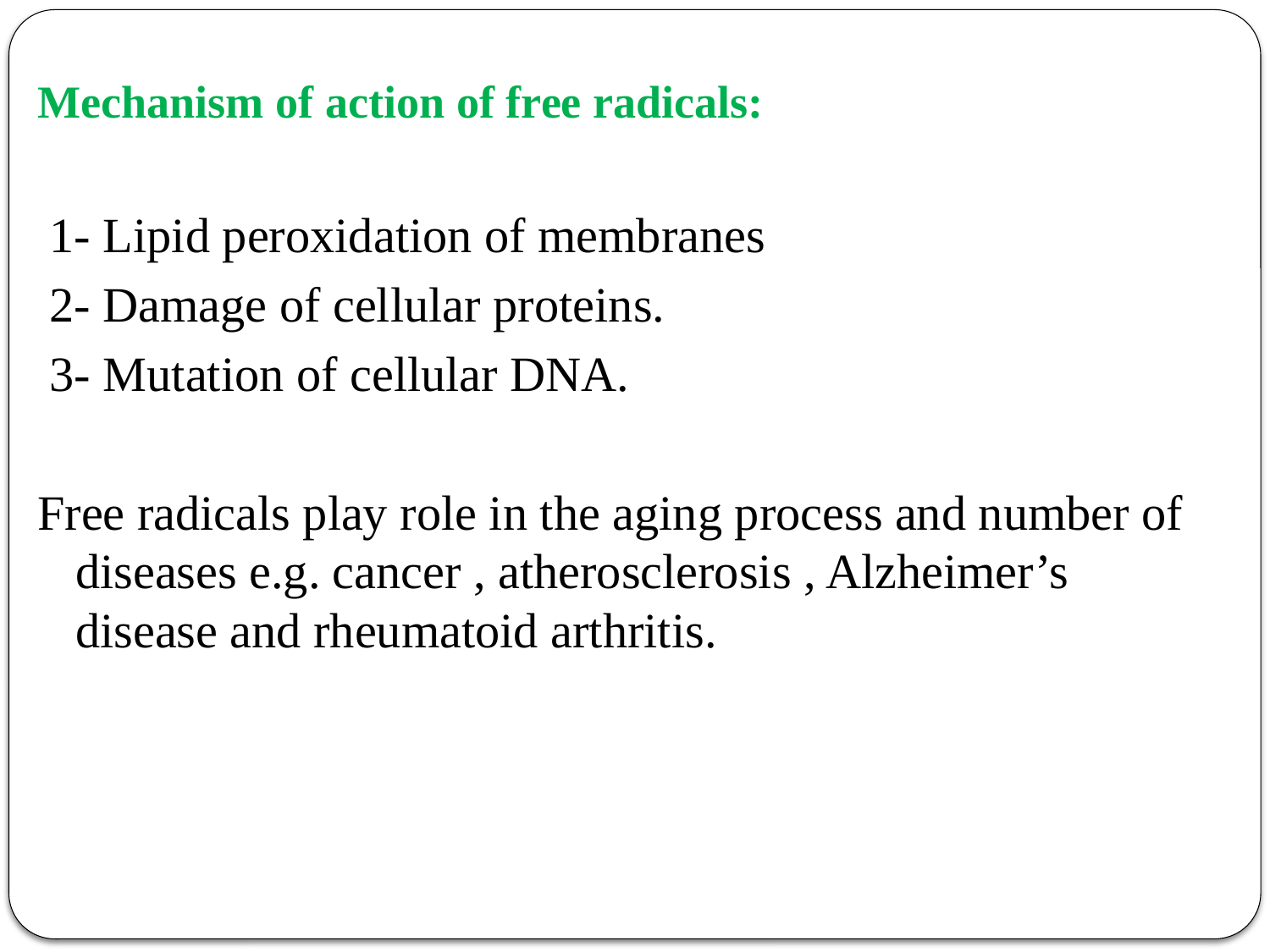

Mechanism of action of free radicals:

 1- Lipid peroxidation of membranes
 2- Damage of cellular proteins.
 3- Mutation of cellular DNA.

Free radicals play role in the aging process and number of diseases e.g. cancer , atherosclerosis , Alzheimer’s disease and rheumatoid arthritis.